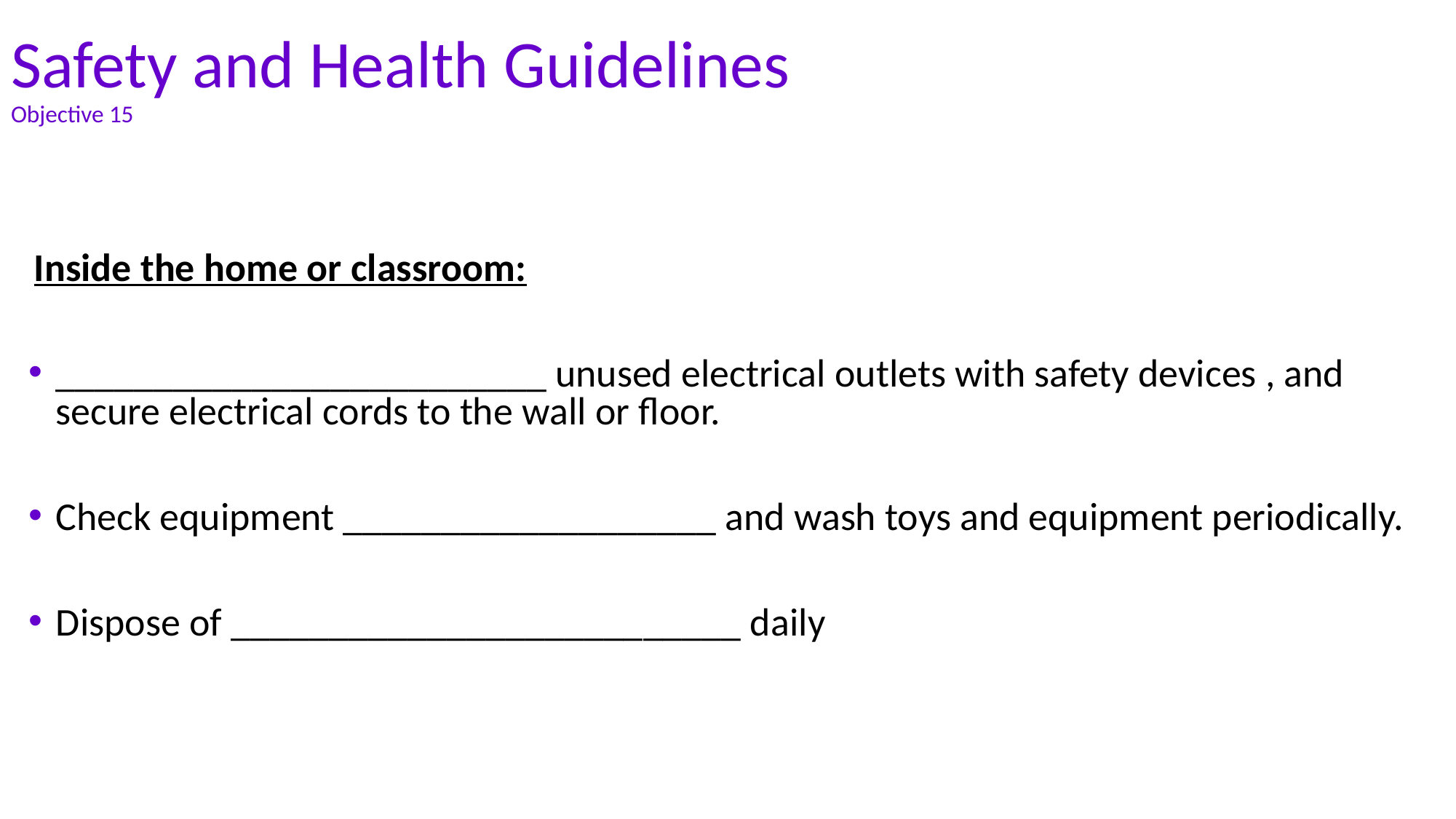

# Safety and Health Guidelines Objective 15
Inside the home or classroom:

_________________________ unused electrical outlets with safety devices , and secure electrical cords to the wall or floor.

Check equipment ___________________ and wash toys and equipment periodically.

Dispose of __________________________ daily